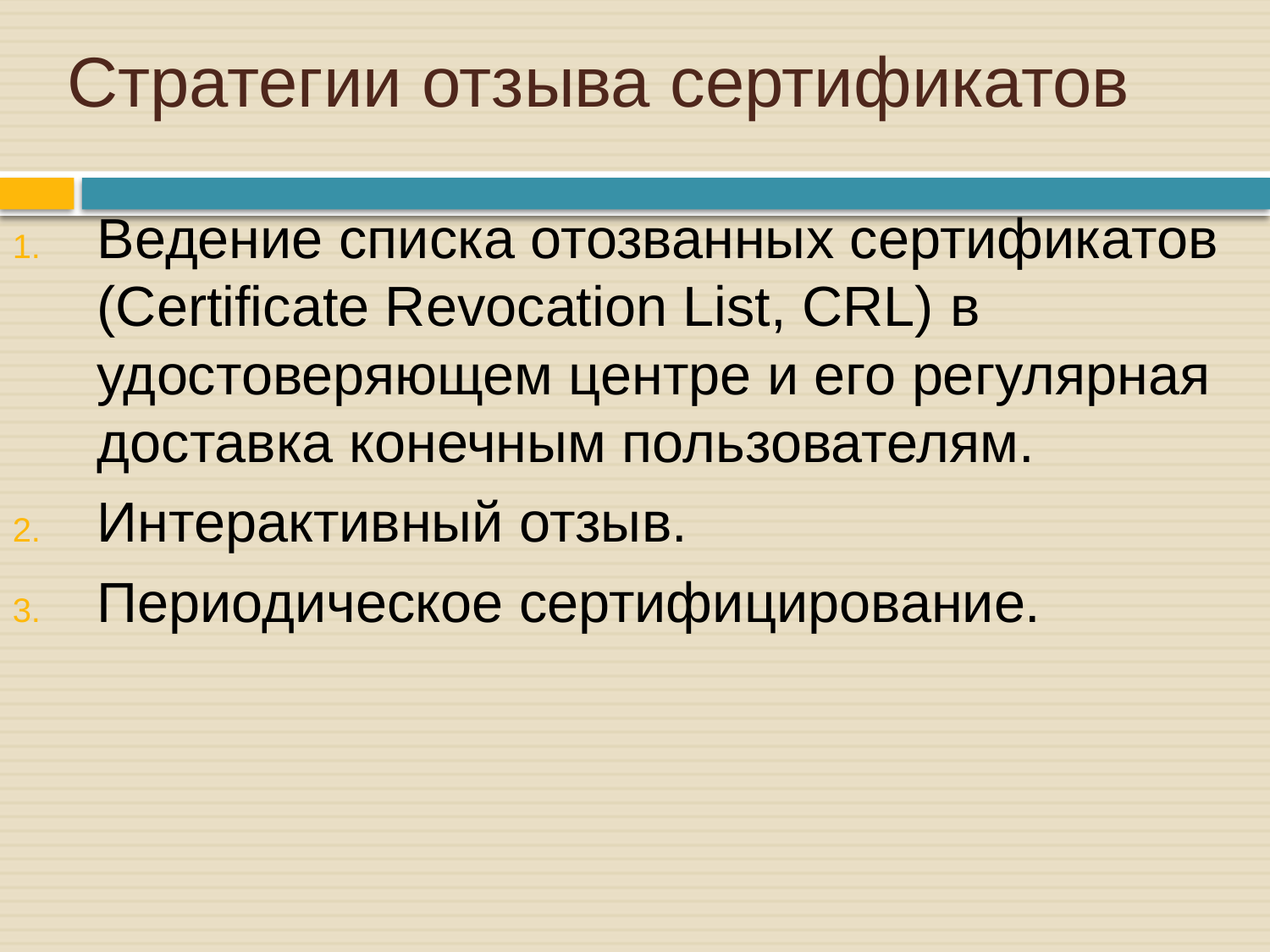

# Стратегии отзыва сертификатов
Ведение списка отозванных сертификатов (Certificate Revocation List, CRL) в удостоверяющем центре и его регулярная доставка конечным пользователям.
Интерактивный отзыв.
Периодическое сертифицирование.